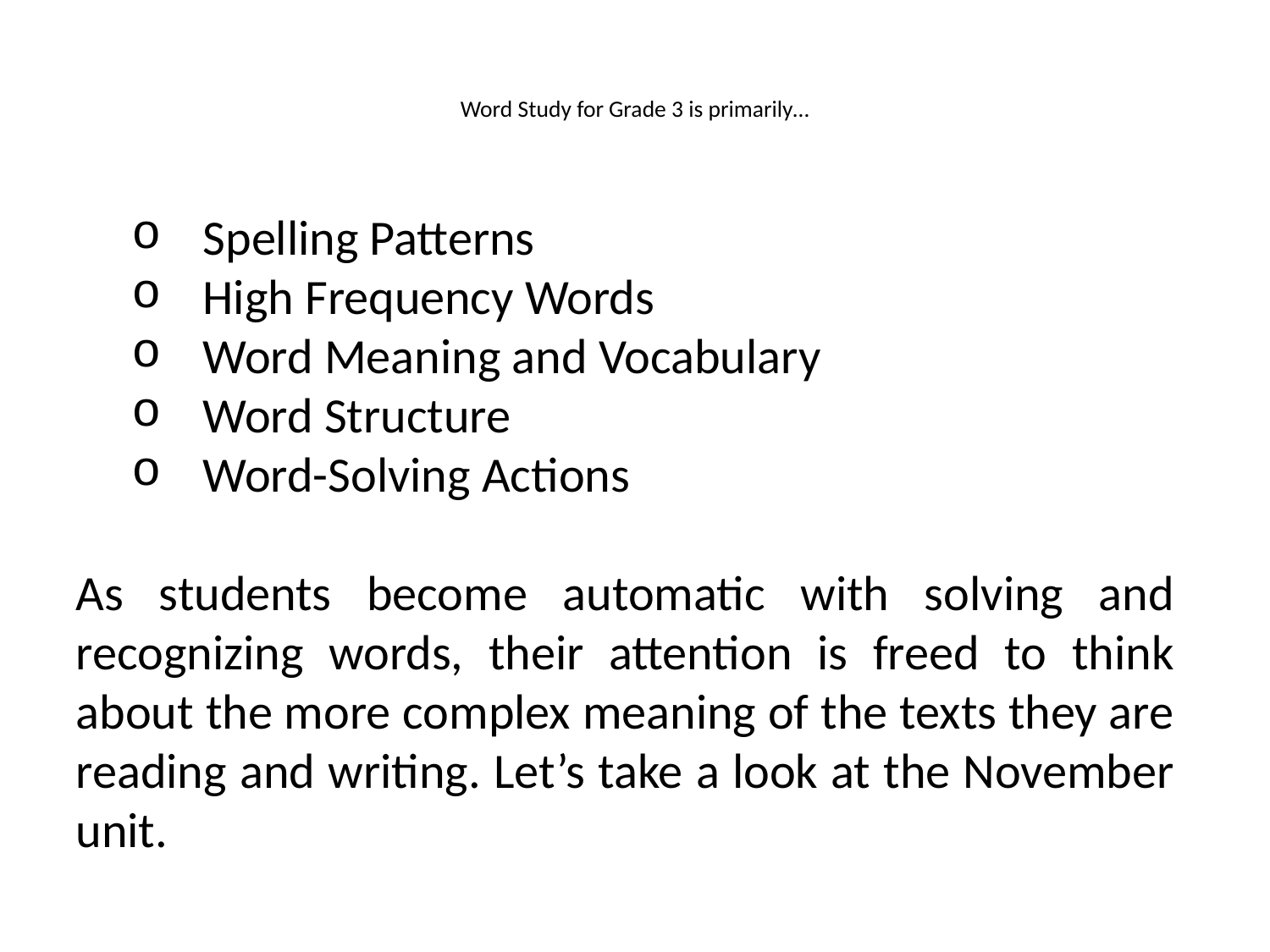

# Word Study for Grade 3 is primarily…

Spelling Patterns
High Frequency Words
Word Meaning and Vocabulary
Word Structure
Word-Solving Actions

As students become automatic with solving and recognizing words, their attention is freed to think about the more complex meaning of the texts they are reading and writing. Let’s take a look at the November unit.